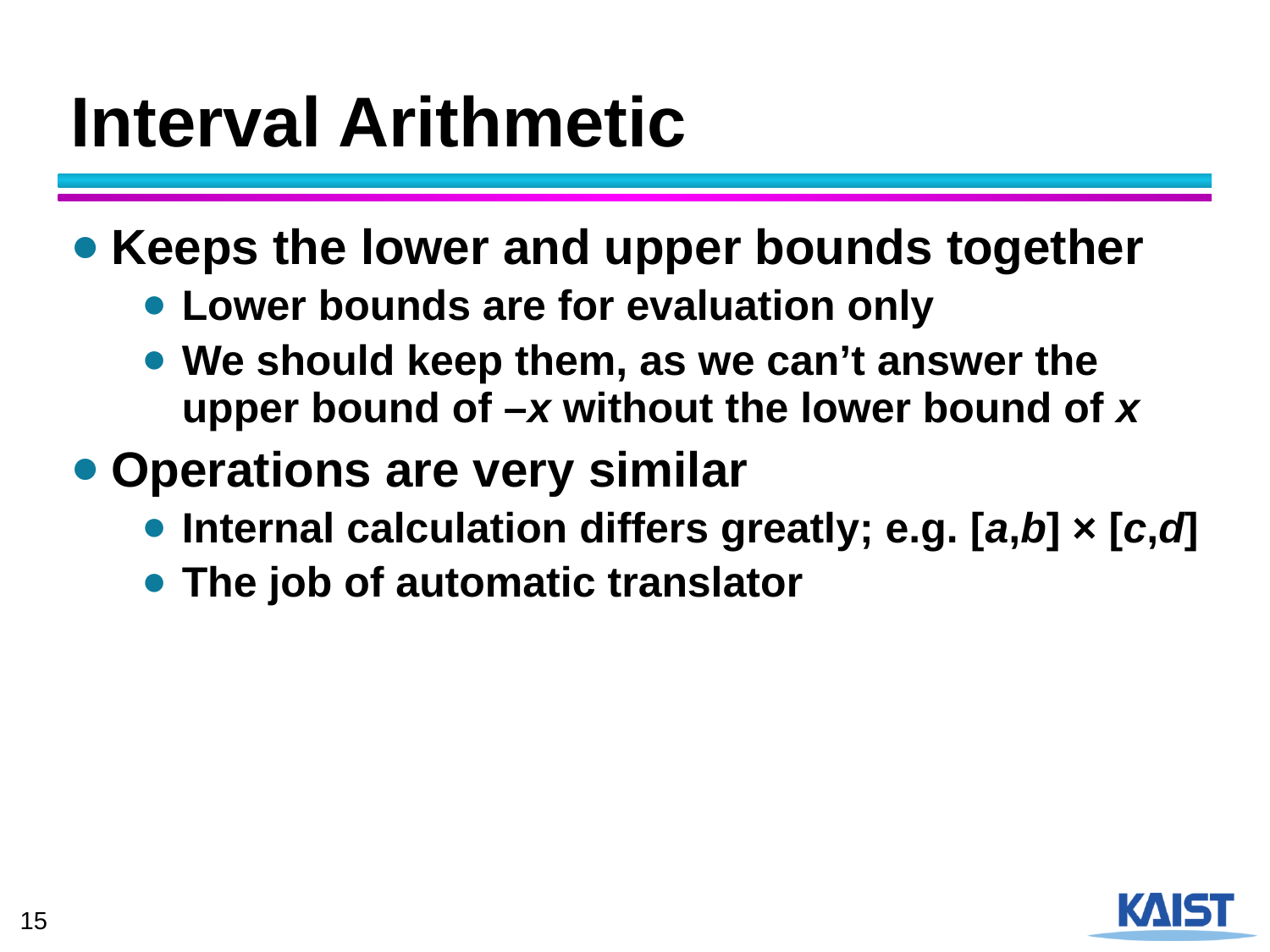

# Interval Arithmetic
Keeps the lower and upper bounds together
Lower bounds are for evaluation only
We should keep them, as we can’t answer the upper bound of –x without the lower bound of x
Operations are very similar
Internal calculation differs greatly; e.g. [a,b] × [c,d]
The job of automatic translator